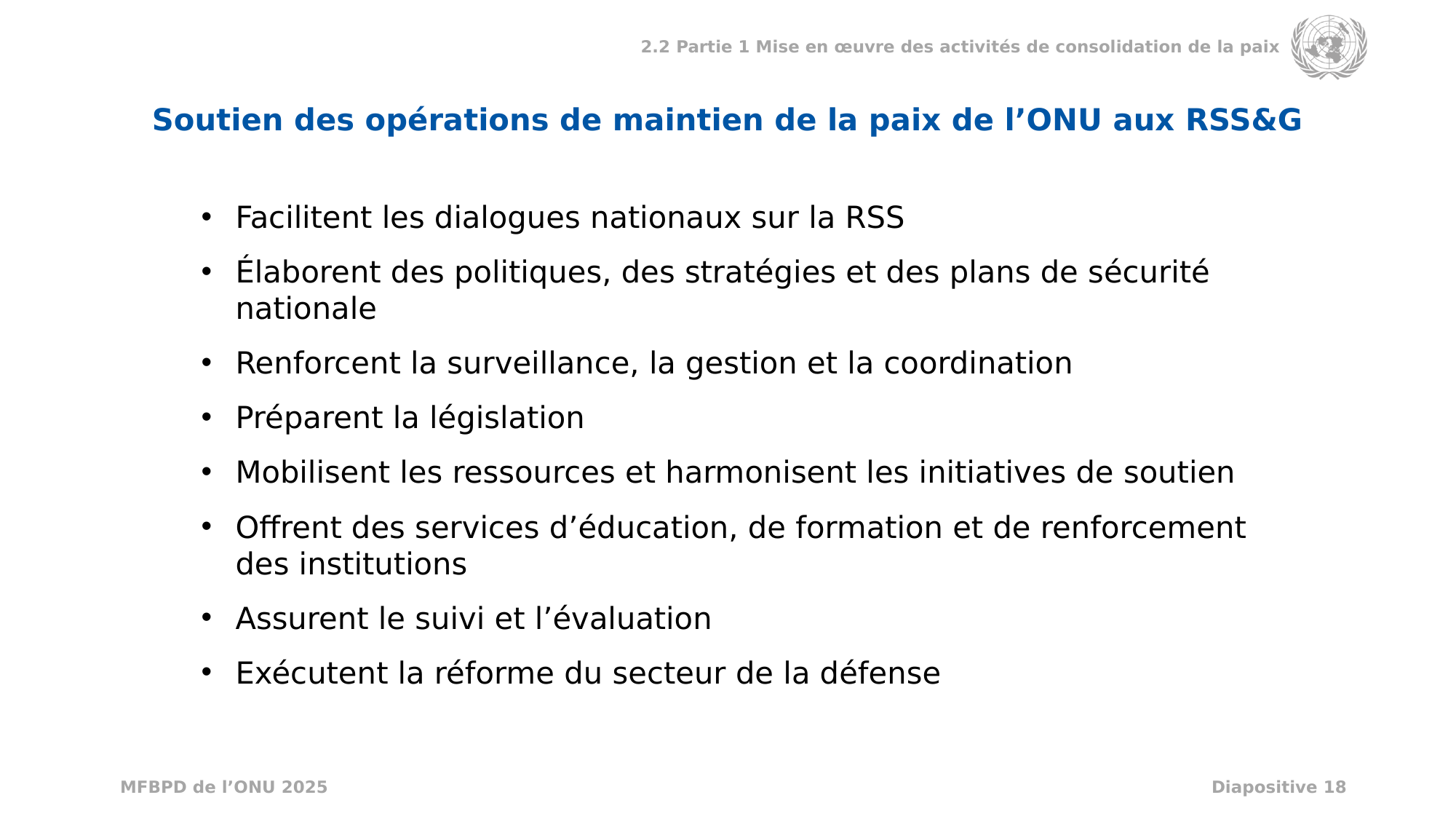

Soutien des opérations de maintien de la paix de l’ONU aux RSS&G
Facilitent les dialogues nationaux sur la RSS
Élaborent des politiques, des stratégies et des plans de sécurité nationale
Renforcent la surveillance, la gestion et la coordination
Préparent la législation
Mobilisent les ressources et harmonisent les initiatives de soutien
Offrent des services d’éducation, de formation et de renforcement des institutions
Assurent le suivi et l’évaluation
Exécutent la réforme du secteur de la défense